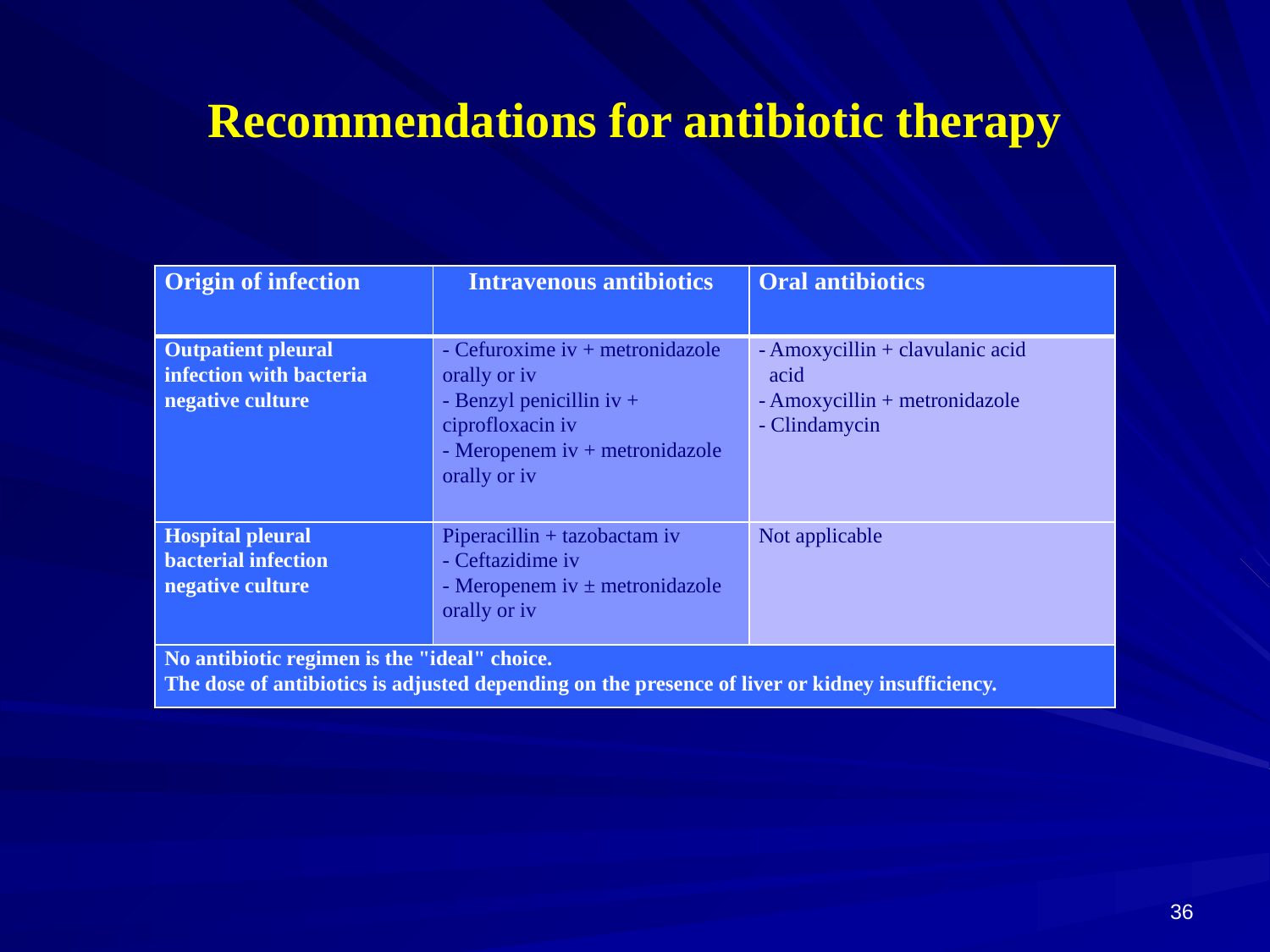

# Recommendations for antibiotic therapy
| Origin of infection | Intravenous antibiotics | Oral antibiotics |
| --- | --- | --- |
| Outpatient pleural infection with bacteria negative culture | - Cefuroxime iv + metronidazole orally or iv - Benzyl penicillin iv + ciprofloxacin iv - Meropenem iv + metronidazole orally or iv | - Amoxycillin + clavulanic acid acid - Amoxycillin + metronidazole - Clindamycin |
| Hospital pleural bacterial infection negative culture | Piperacillin + tazobactam iv - Ceftazidime iv - Meropenem iv ± metronidazole orally or iv | Not applicable |
| No antibiotic regimen is the "ideal" choice. The dose of antibiotics is adjusted depending on the presence of liver or kidney insufficiency. |  |  |
36